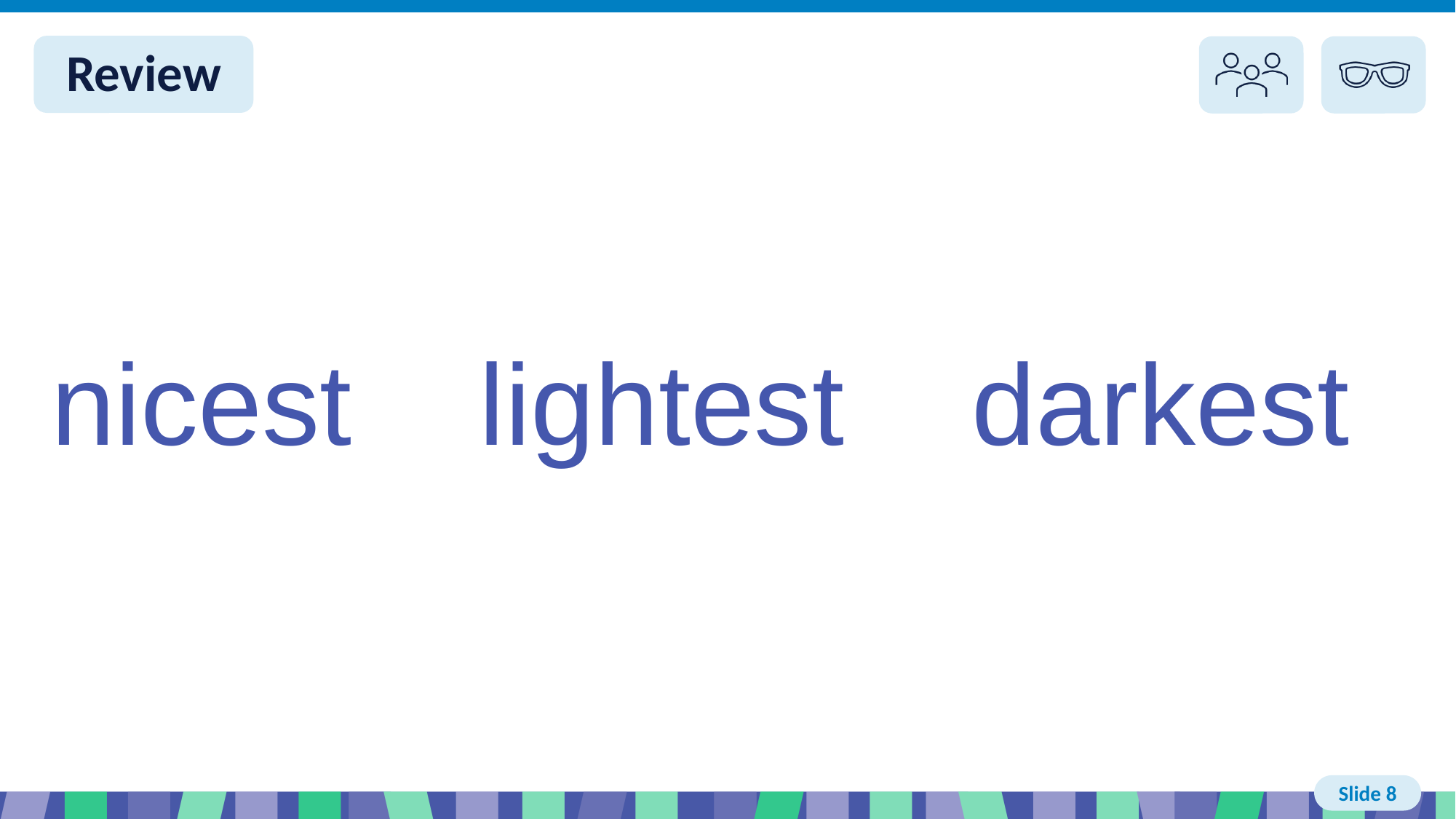

Slide 8 Review You do
nicest    lightest    darkest